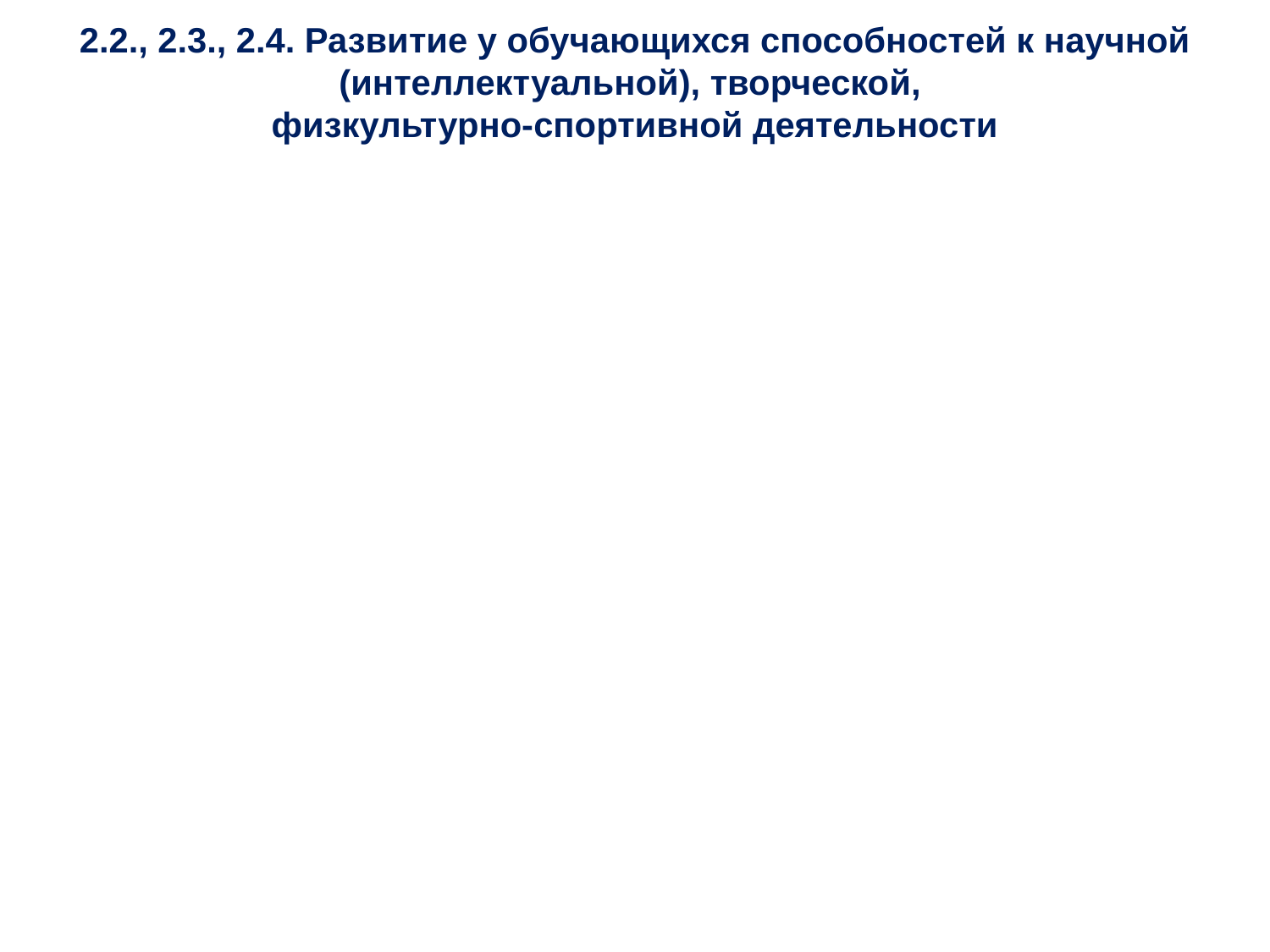

# 2.2., 2.3., 2.4. Развитие у обучающихся способностей к научной (интеллектуальной), творческой, физкультурно-спортивной деятельности